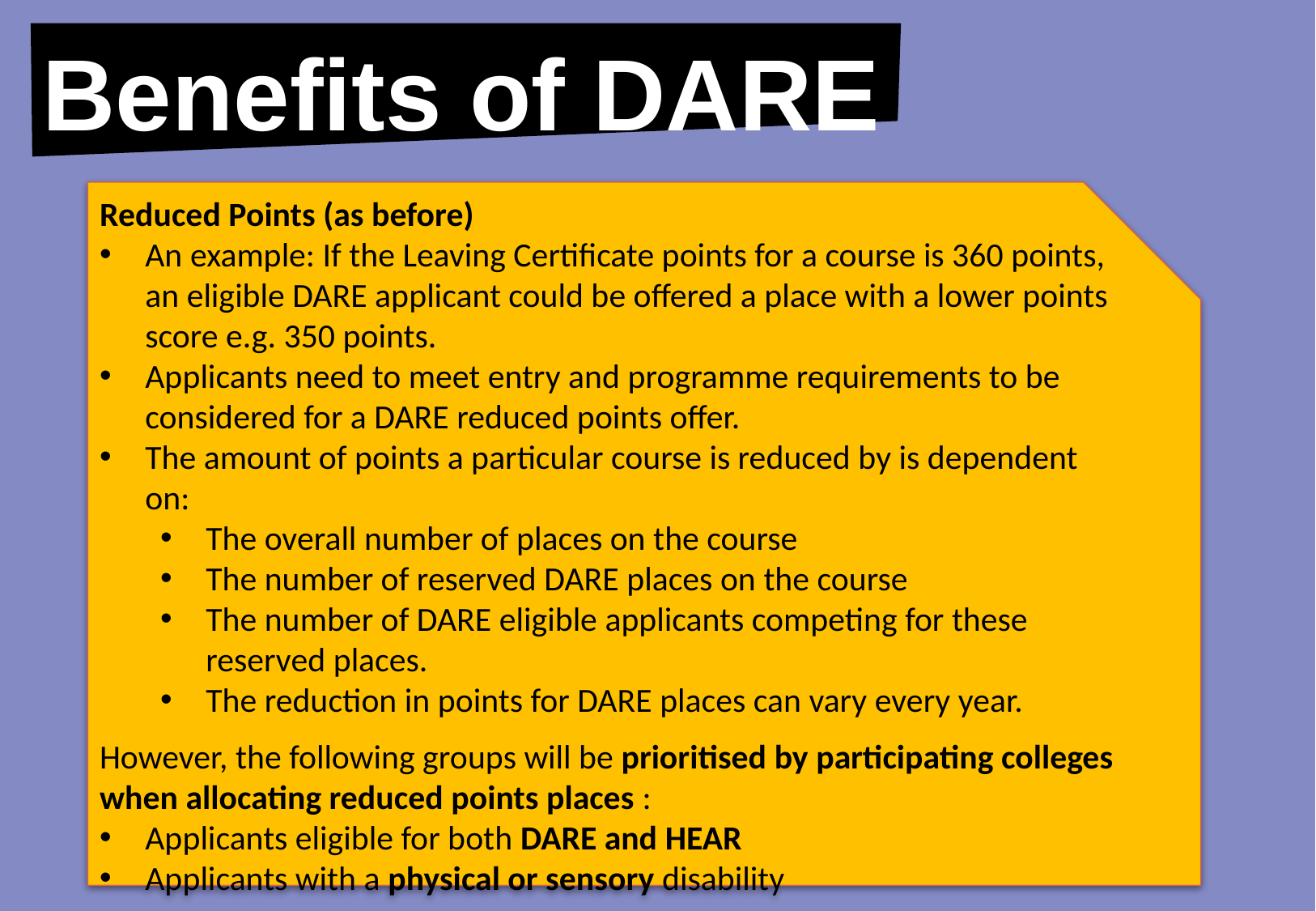

Benefits of DARE
Reduced Points (as before)
An example: If the Leaving Certificate points for a course is 360 points, an eligible DARE applicant could be offered a place with a lower points score e.g. 350 points.
Applicants need to meet entry and programme requirements to be considered for a DARE reduced points offer.
The amount of points a particular course is reduced by is dependent on:
The overall number of places on the course
The number of reserved DARE places on the course
The number of DARE eligible applicants competing for these reserved places.
The reduction in points for DARE places can vary every year.

However, the following groups will be prioritised by participating colleges when allocating reduced points places :
Applicants eligible for both DARE and HEAR
Applicants with a physical or sensory disability